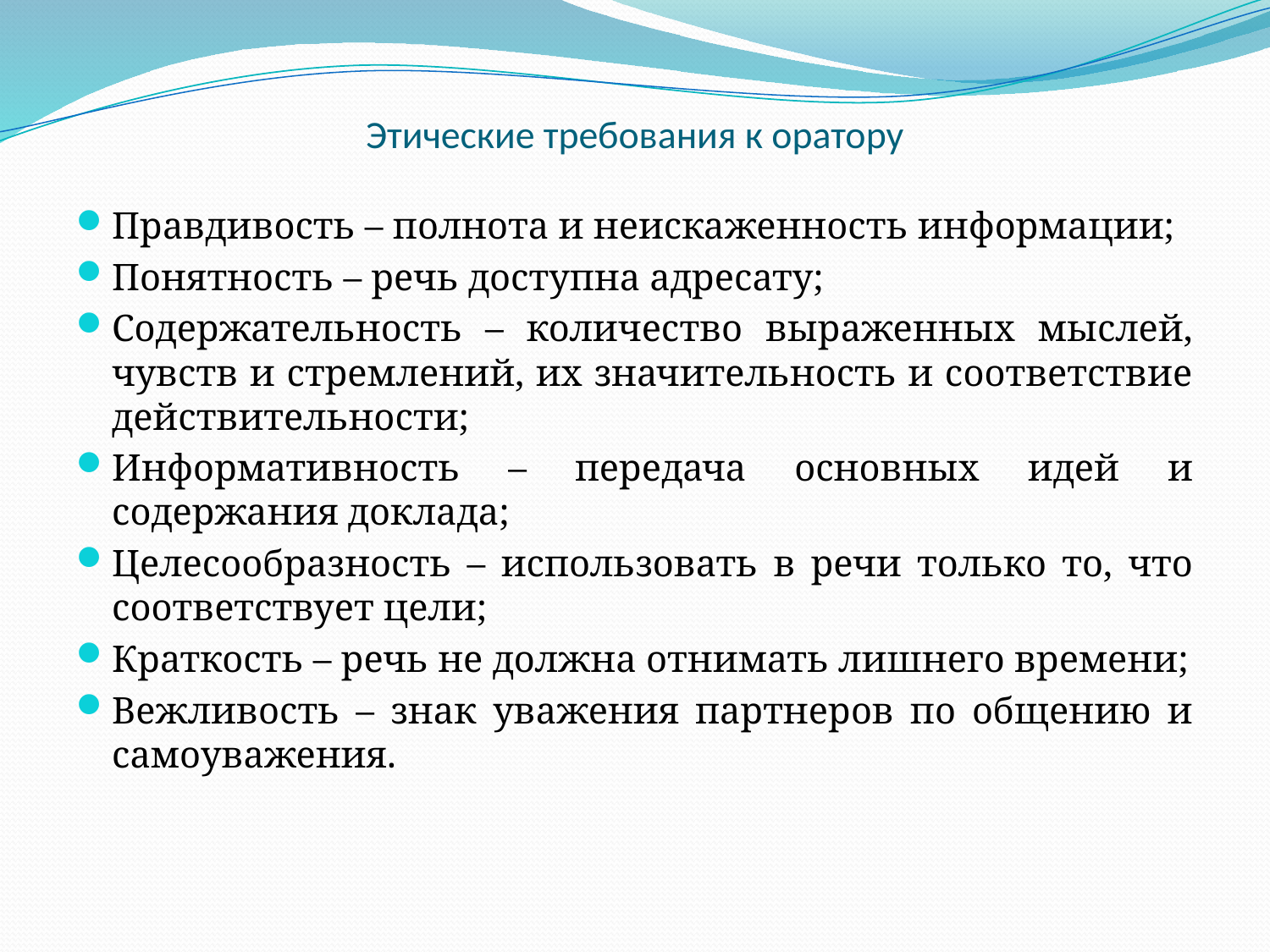

# Этические требования к оратору
Правдивость – полнота и неискаженность информации;
Понятность – речь доступна адресату;
Содержательность – количество выраженных мыслей, чувств и стремлений, их значительность и соответствие действительности;
Информативность – передача основных идей и содержания доклада;
Целесообразность – использовать в речи только то, что соответствует цели;
Краткость – речь не должна отнимать лишнего времени;
Вежливость – знак уважения партнеров по общению и самоуважения.